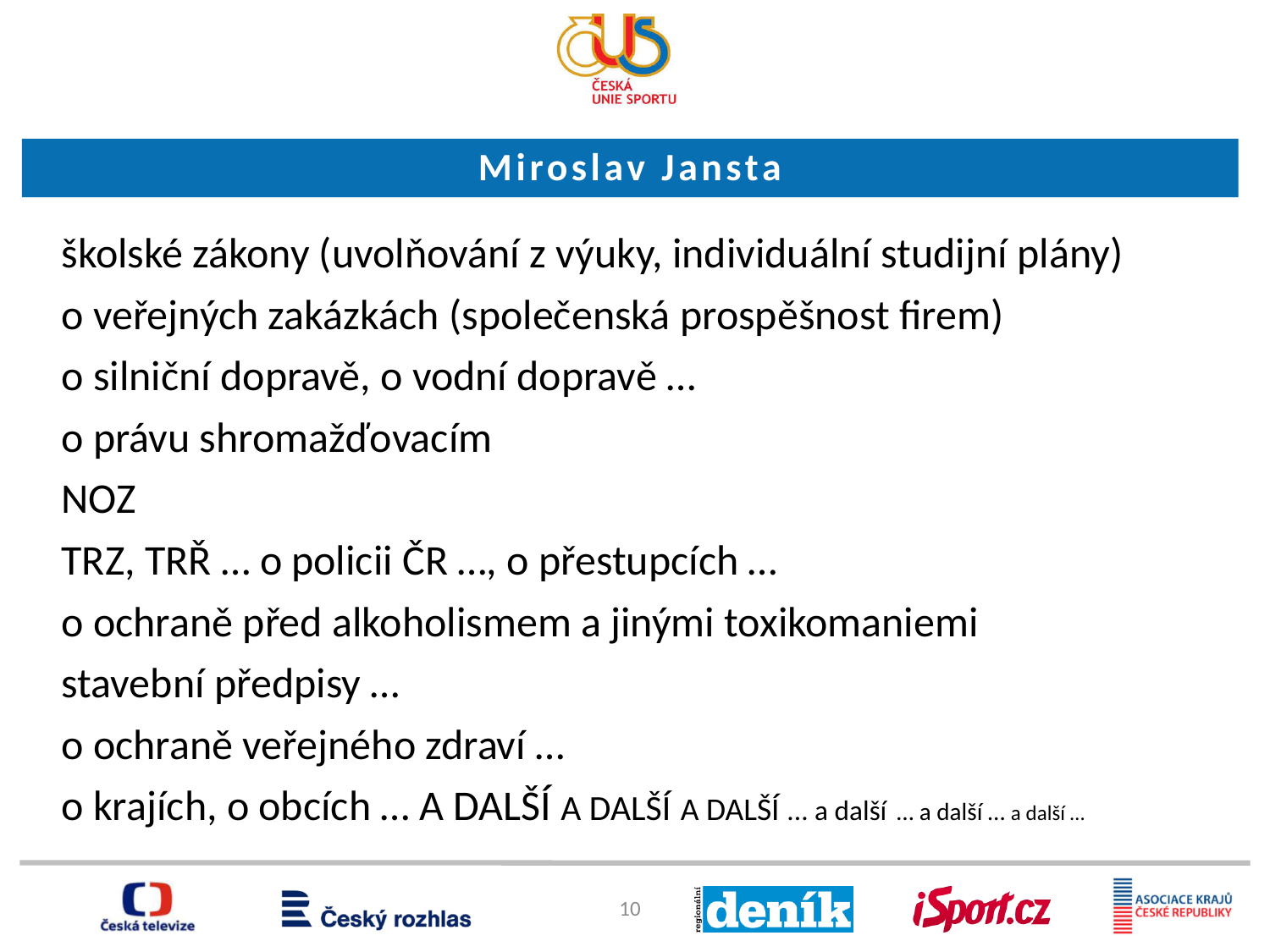

Miroslav Jansta
školské zákony (uvolňování z výuky, individuální studijní plány)
o veřejných zakázkách (společenská prospěšnost firem)
o silniční dopravě, o vodní dopravě …
o právu shromažďovacím
NOZ
TRZ, TRŘ … o policii ČR …, o přestupcích …
o ochraně před alkoholismem a jinými toxikomaniemi
stavební předpisy …
o ochraně veřejného zdraví …
o krajích, o obcích … A DALŠÍ A DALŠÍ A DALŠÍ ... a další … a další … a další …

10